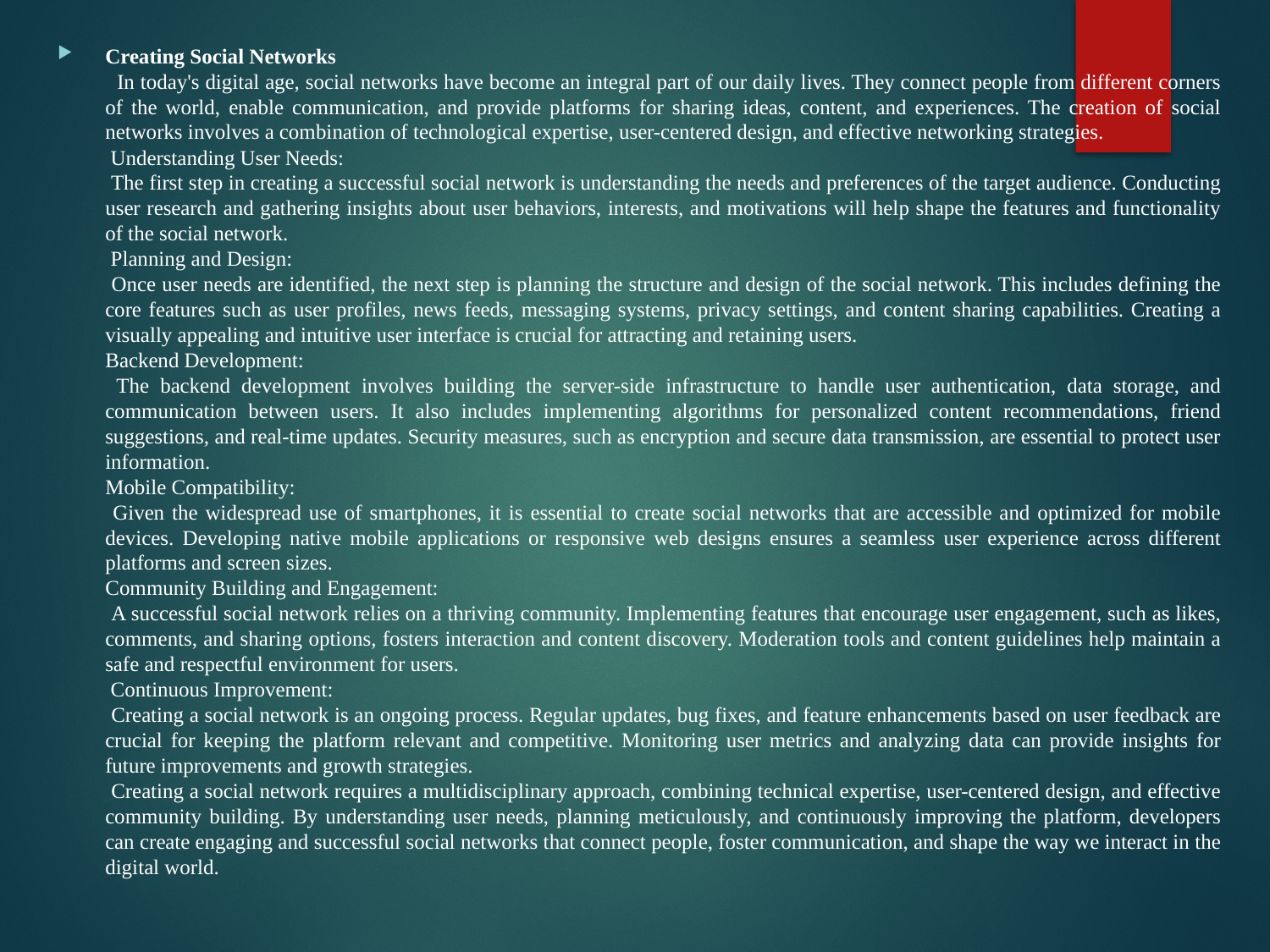

Creating Social Networks
  In today's digital age, social networks have become an integral part of our daily lives. They connect people from different corners of the world, enable communication, and provide platforms for sharing ideas, content, and experiences. The creation of social networks involves a combination of technological expertise, user-centered design, and effective networking strategies.
 Understanding User Needs:
 The first step in creating a successful social network is understanding the needs and preferences of the target audience. Conducting user research and gathering insights about user behaviors, interests, and motivations will help shape the features and functionality of the social network.
 Planning and Design:
 Once user needs are identified, the next step is planning the structure and design of the social network. This includes defining the core features such as user profiles, news feeds, messaging systems, privacy settings, and content sharing capabilities. Creating a visually appealing and intuitive user interface is crucial for attracting and retaining users.
Backend Development:
 The backend development involves building the server-side infrastructure to handle user authentication, data storage, and communication between users. It also includes implementing algorithms for personalized content recommendations, friend suggestions, and real-time updates. Security measures, such as encryption and secure data transmission, are essential to protect user information.
Mobile Compatibility:
 Given the widespread use of smartphones, it is essential to create social networks that are accessible and optimized for mobile devices. Developing native mobile applications or responsive web designs ensures a seamless user experience across different platforms and screen sizes.
Community Building and Engagement:
 A successful social network relies on a thriving community. Implementing features that encourage user engagement, such as likes, comments, and sharing options, fosters interaction and content discovery. Moderation tools and content guidelines help maintain a safe and respectful environment for users.
 Continuous Improvement:
 Creating a social network is an ongoing process. Regular updates, bug fixes, and feature enhancements based on user feedback are crucial for keeping the platform relevant and competitive. Monitoring user metrics and analyzing data can provide insights for future improvements and growth strategies.
 Creating a social network requires a multidisciplinary approach, combining technical expertise, user-centered design, and effective community building. By understanding user needs, planning meticulously, and continuously improving the platform, developers can create engaging and successful social networks that connect people, foster communication, and shape the way we interact in the digital world.